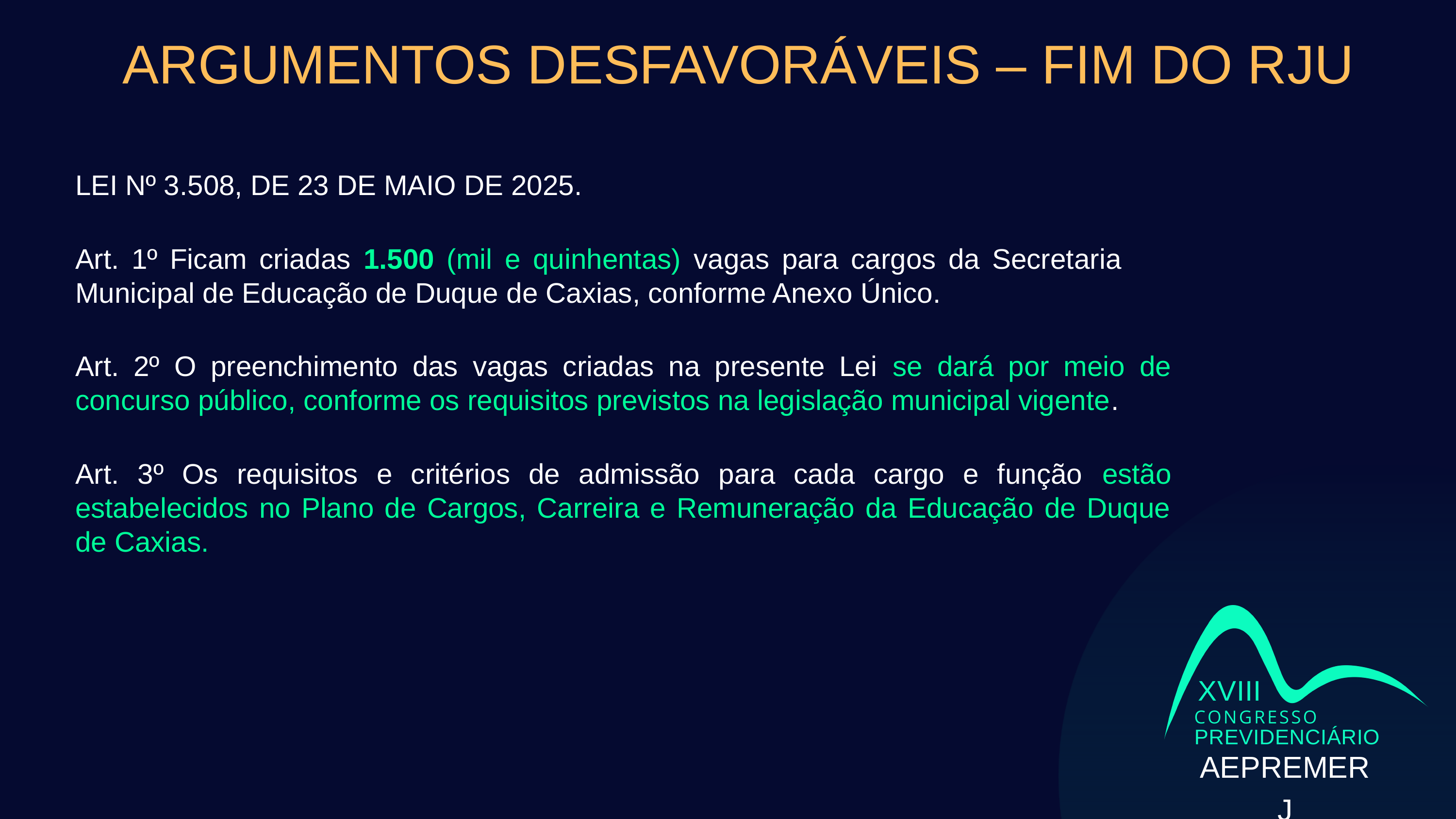

ARGUMENTOS DESFAVORÁVEIS – FIM DO RJU

LEI Nº 3.508, DE 23 DE MAIO DE 2025.
Art. 1º Ficam criadas 1.500 (mil e quinhentas) vagas para cargos da Secretaria     Municipal de Educação de Duque de Caxias, conforme Anexo Único.
Art. 2º O preenchimento das vagas criadas na presente Lei se dará por meio de concurso público, conforme os requisitos previstos na legislação municipal vigente.
Art. 3º Os requisitos e critérios de admissão para cada cargo e função estão estabelecidos no Plano de Cargos, Carreira e Remuneração da Educação de Duque de Caxias.

XVIII
CONGRESSO
PREVIDENCIÁRIO
AEPREMERJ